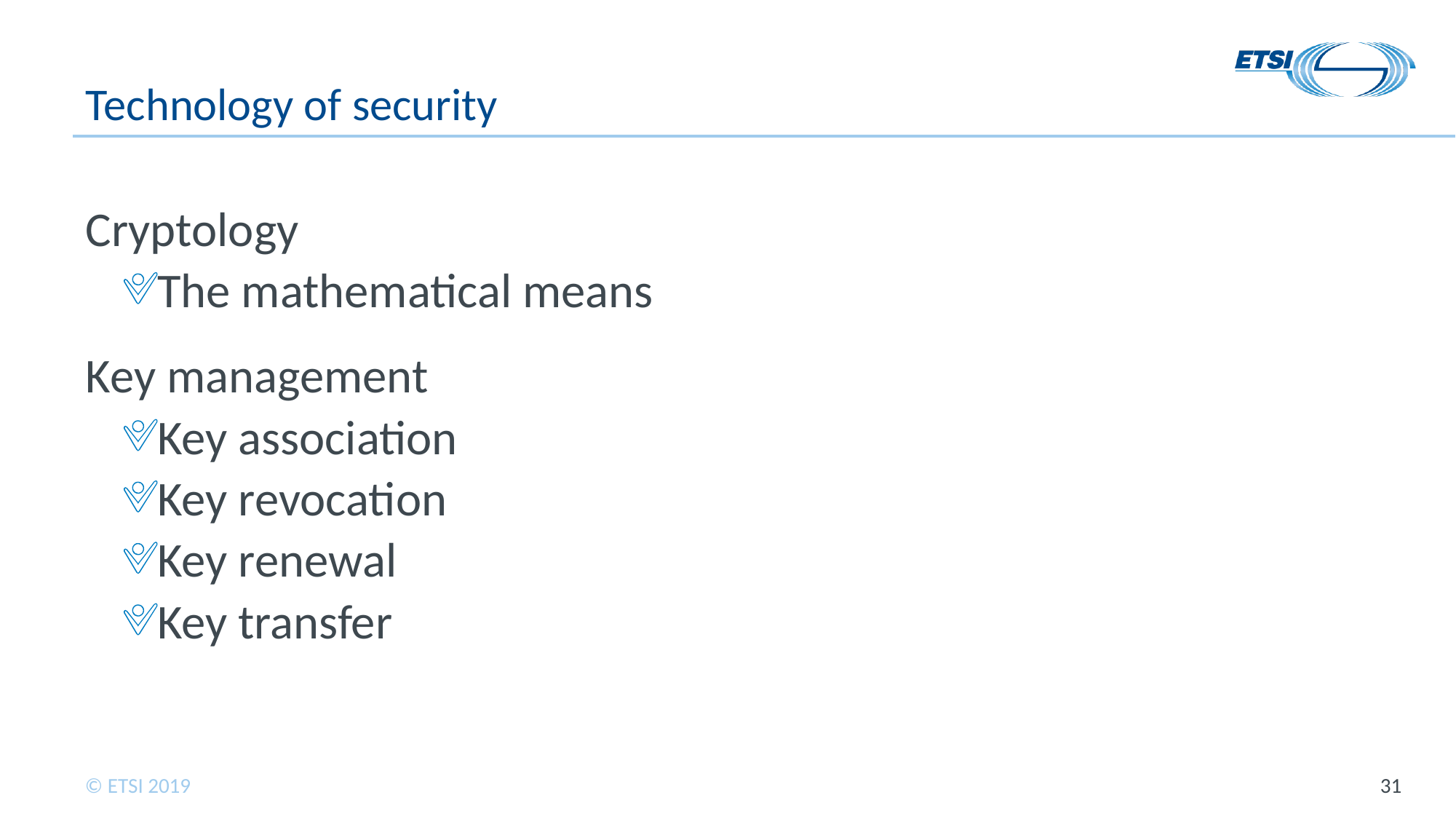

# Technology of security
Cryptology
The mathematical means
Key management
Key association
Key revocation
Key renewal
Key transfer